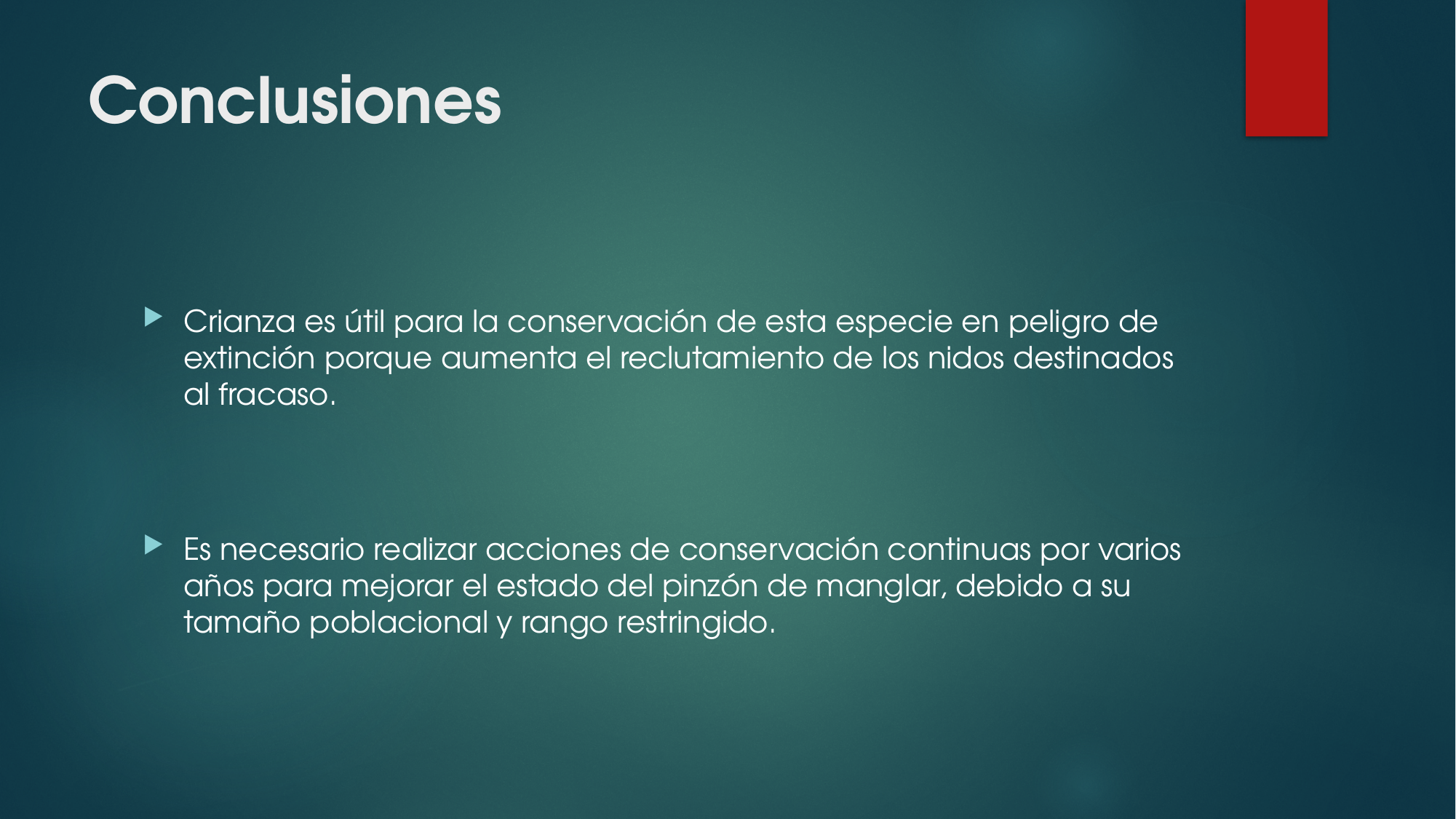

# Conclusiones

Crianza es útil para la conservación de esta especie en peligro de extinción porque aumenta el reclutamiento de los nidos destinados al fracaso.

Es necesario realizar acciones de conservación continuas por varios años para mejorar el estado del pinzón de manglar, debido a su tamaño poblacional y rango restringido.